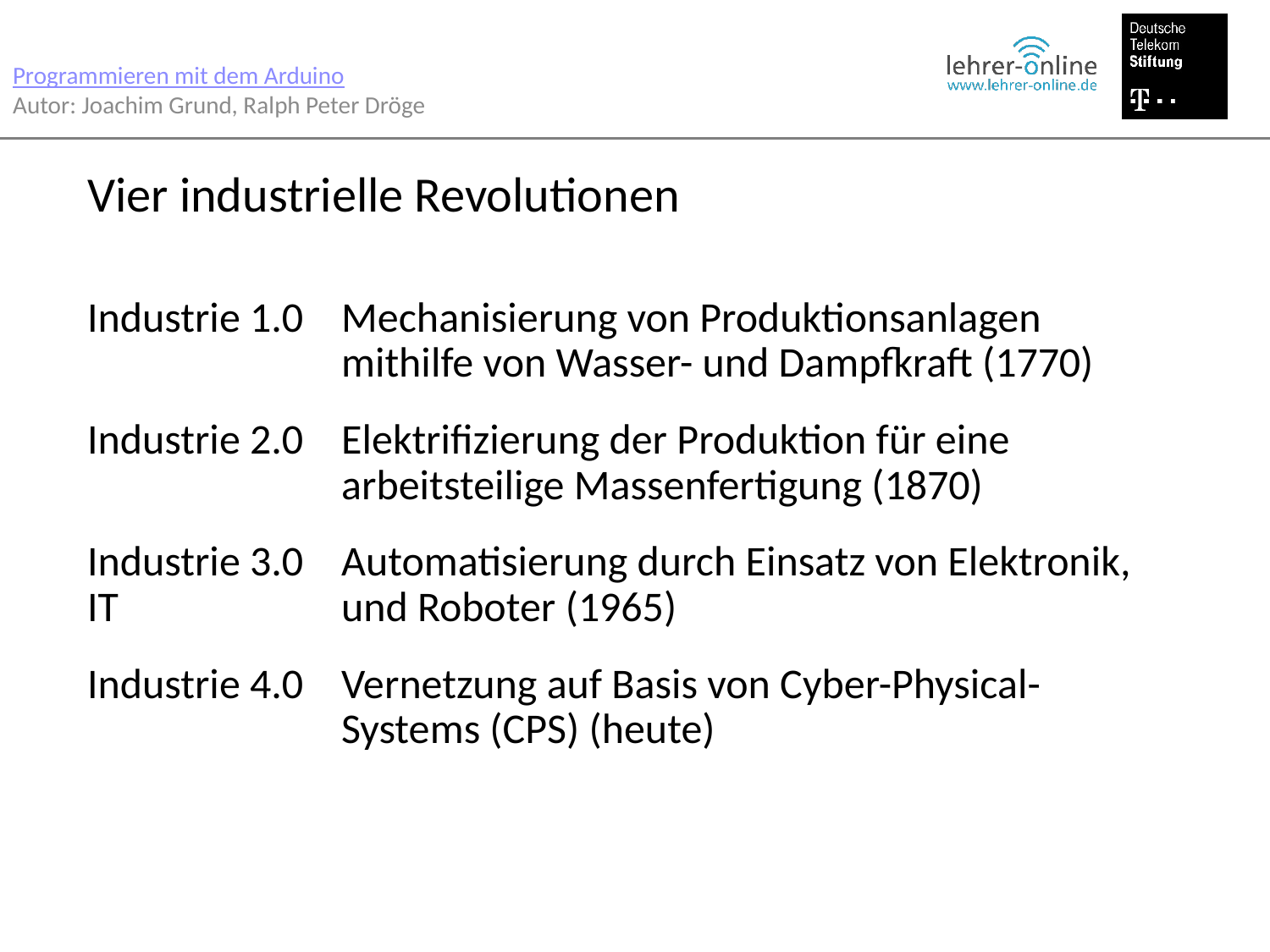

Programmieren mit dem Arduino
Autor: Joachim Grund, Ralph Peter Dröge
Vier industrielle Revolutionen

Industrie 1.0	Mechanisierung von Produktionsanlagen 			mithilfe von Wasser- und Dampfkraft (1770)
Industrie 2.0	Elektrifizierung der Produktion für eine 			arbeitsteilige Massenfertigung (1870)
Industrie 3.0	Automatisierung durch Einsatz von Elektronik, IT 		und Roboter (1965)
Industrie 4.0	Vernetzung auf Basis von Cyber-Physical-			Systems (CPS) (heute)